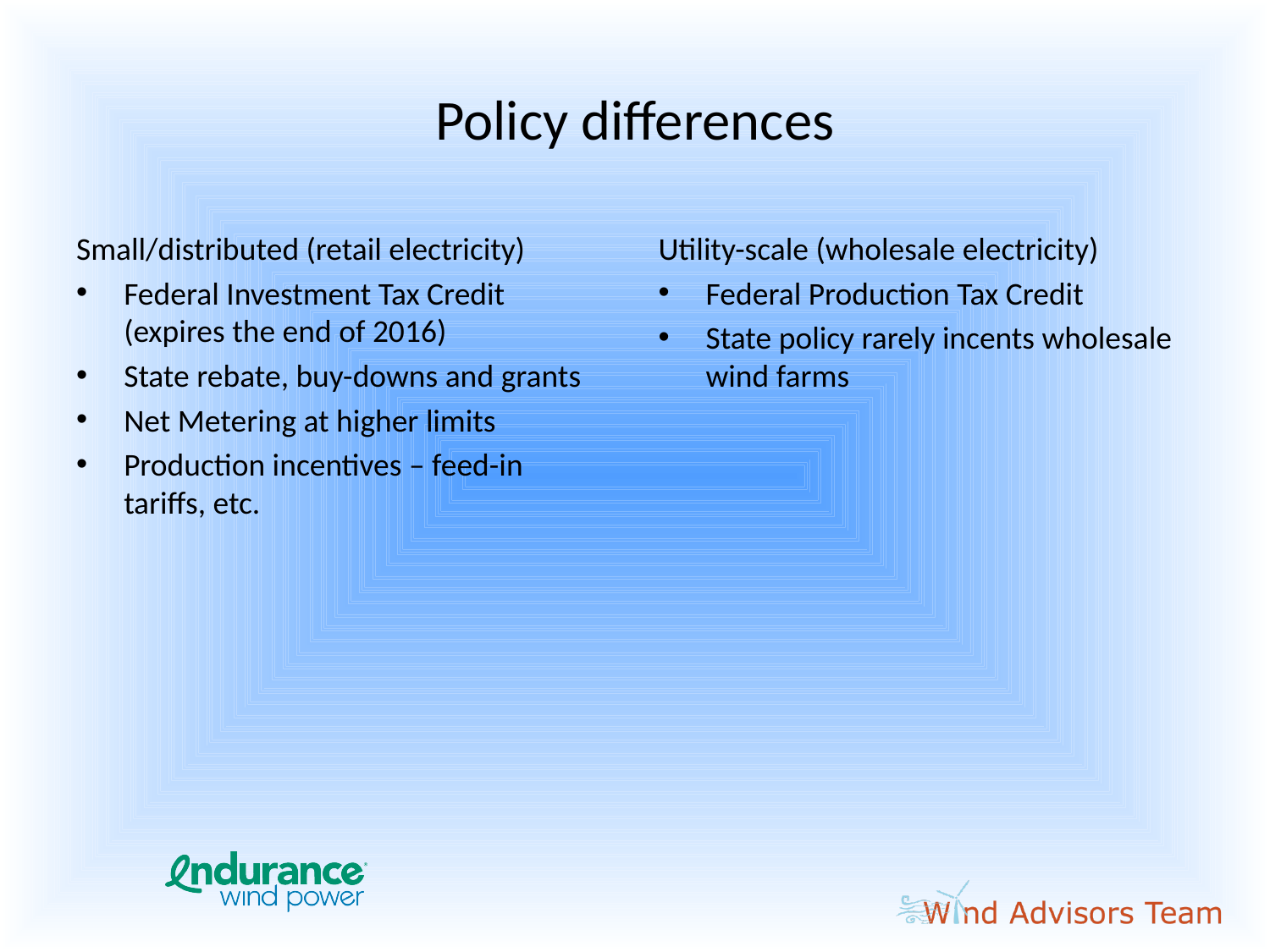

# Policy differences
Small/distributed (retail electricity)
Federal Investment Tax Credit (expires the end of 2016)
State rebate, buy-downs and grants
Net Metering at higher limits
Production incentives – feed-in tariffs, etc.

Utility-scale (wholesale electricity)
Federal Production Tax Credit
State policy rarely incents wholesale wind farms